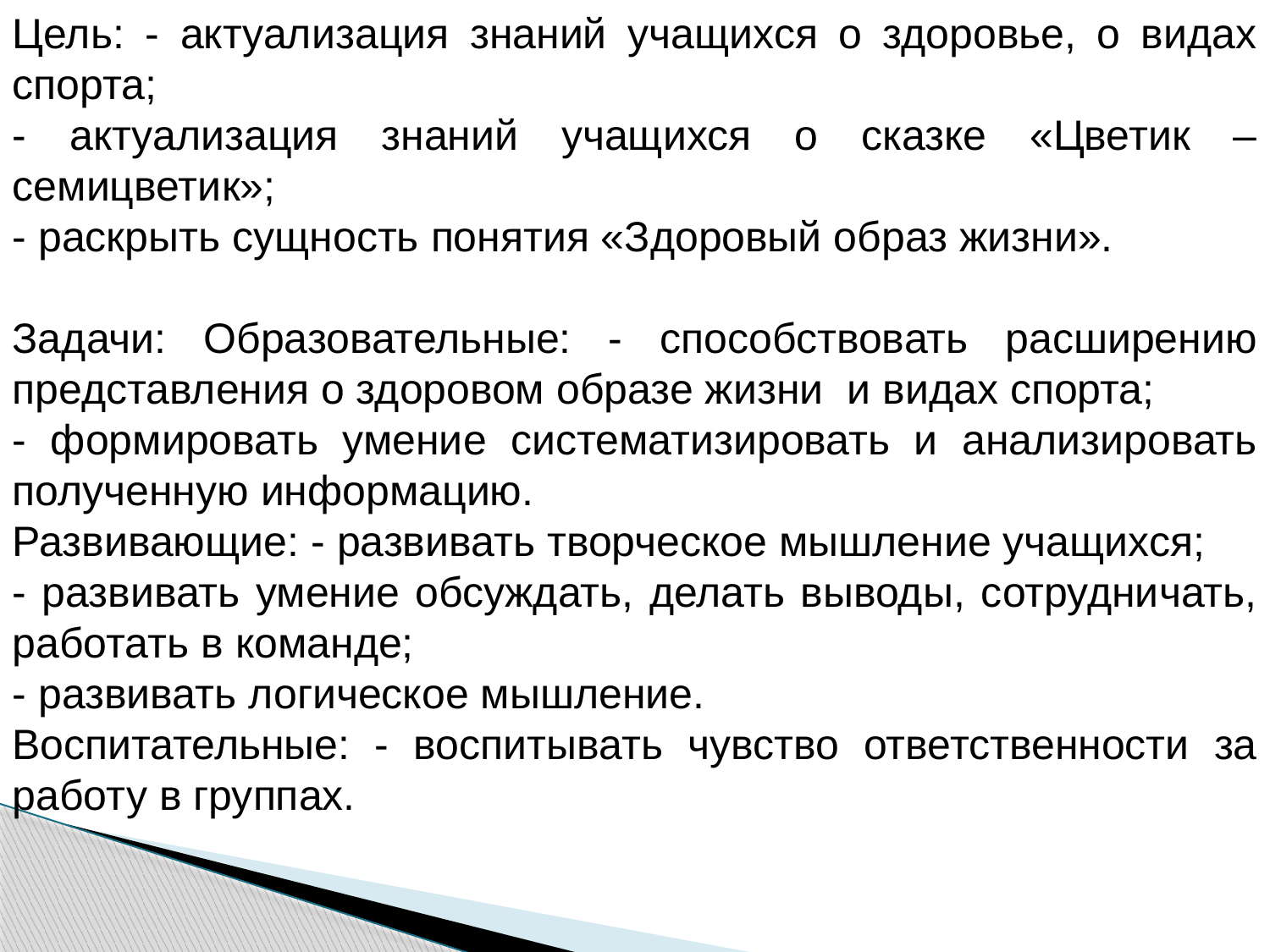

Цель: - актуализация знаний учащихся о здоровье, о видах спорта;
- актуализация знаний учащихся о сказке «Цветик – семицветик»;
- раскрыть сущность понятия «Здоровый образ жизни».

Задачи: Образовательные: - способствовать расширению представления о здоровом образе жизни  и видах спорта;
- формировать умение систематизировать и анализировать полученную информацию.
Развивающие: - развивать творческое мышление учащихся;
- развивать умение обсуждать, делать выводы, сотрудничать, работать в команде;
- развивать логическое мышление.
Воспитательные: - воспитывать чувство ответственности за работу в группах.